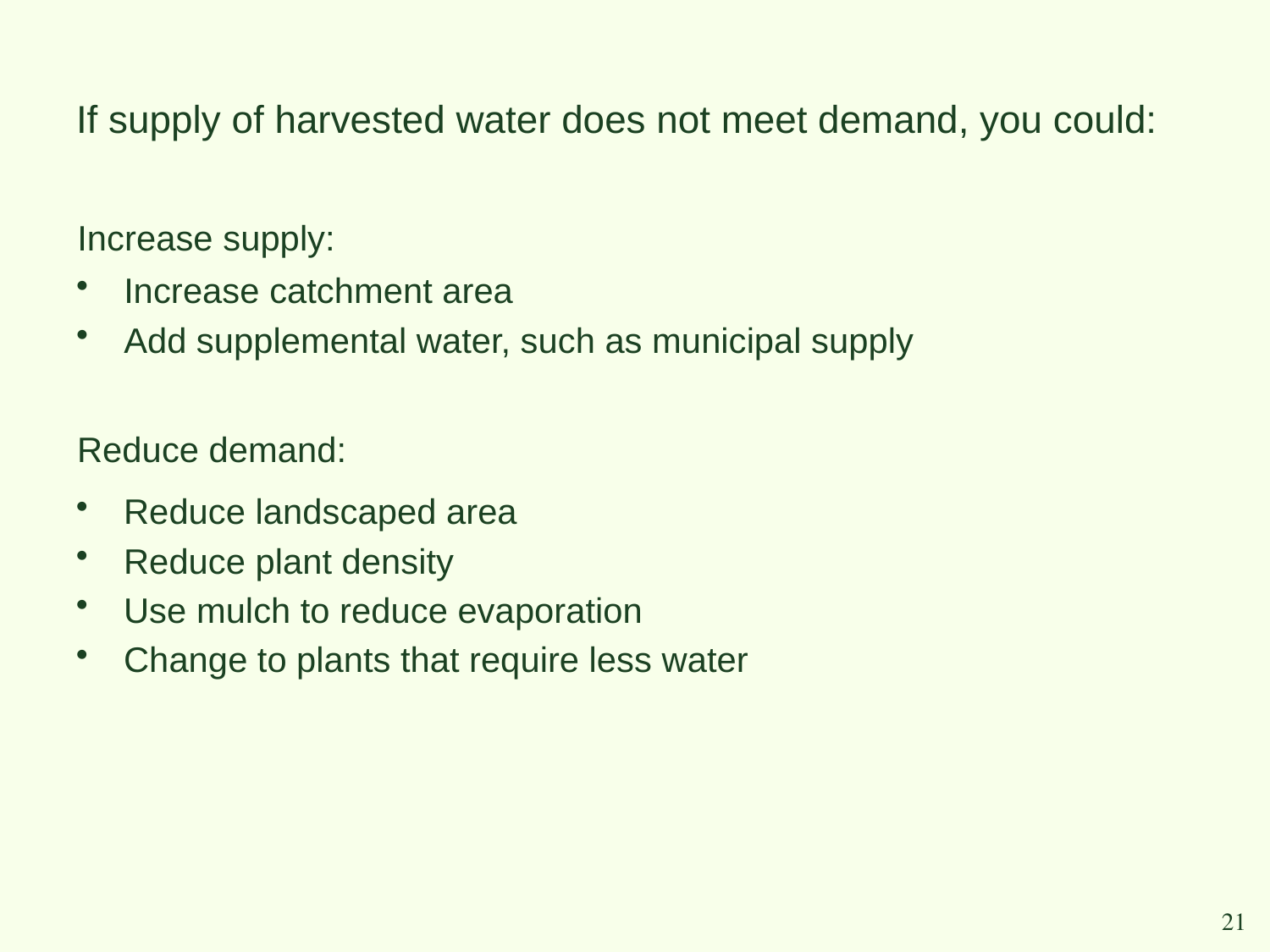

# If supply of harvested water does not meet demand, you could:
Increase supply:
Increase catchment area
Add supplemental water, such as municipal supply
Reduce demand:
Reduce landscaped area
Reduce plant density
Use mulch to reduce evaporation
Change to plants that require less water
21